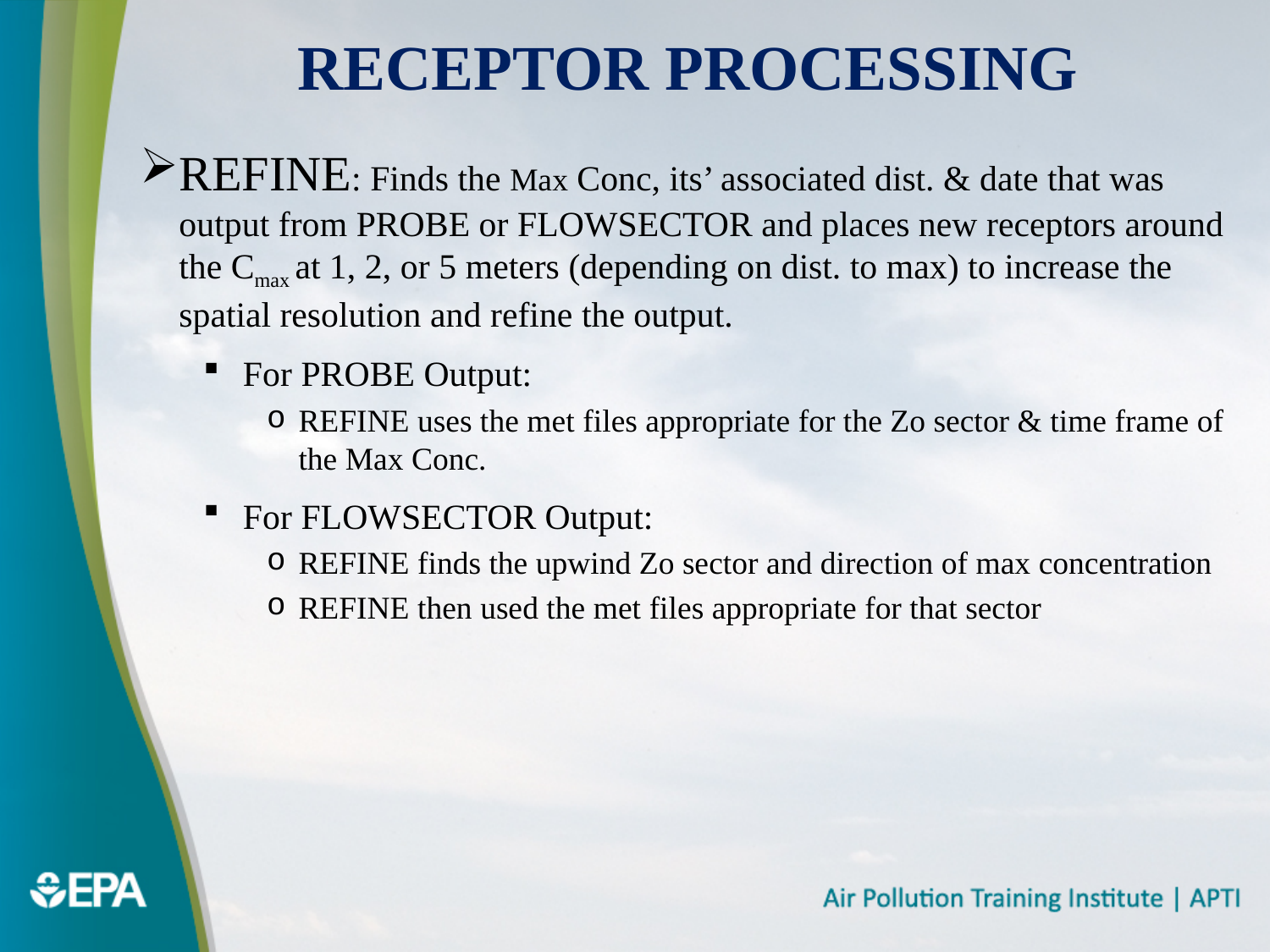

# Receptor Processing
REFINE: Finds the Max Conc, its’ associated dist. & date that was output from PROBE or FLOWSECTOR and places new receptors around the Cmax at 1, 2, or 5 meters (depending on dist. to max) to increase the spatial resolution and refine the output.
For PROBE Output:
REFINE uses the met files appropriate for the Zo sector & time frame of the Max Conc.
For FLOWSECTOR Output:
REFINE finds the upwind Zo sector and direction of max concentration
REFINE then used the met files appropriate for that sector